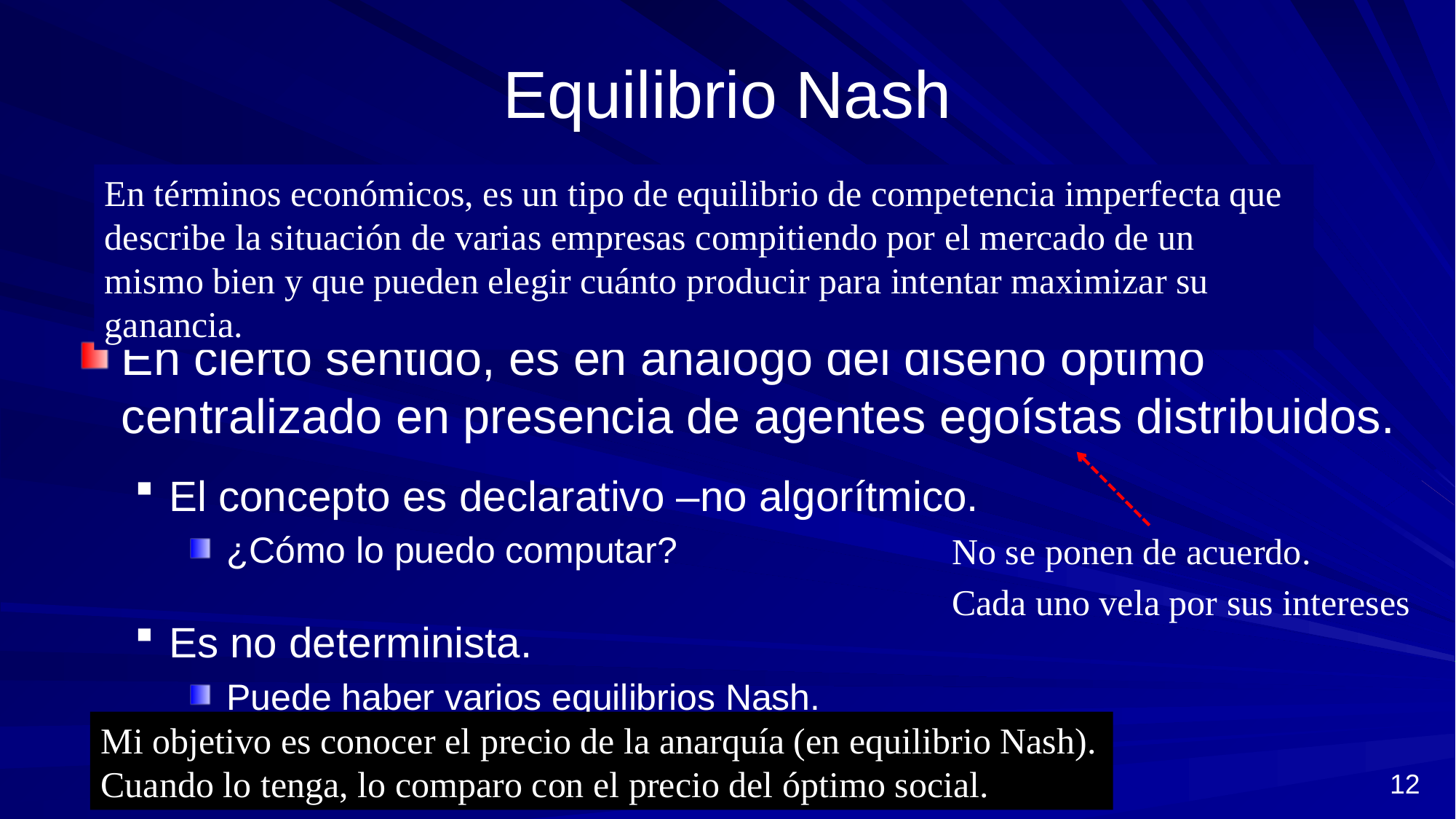

# Equilibrio Nash
En términos económicos, es un tipo de equilibrio de competencia imperfecta que describe la situación de varias empresas compitiendo por el mercado de un mismo bien y que pueden elegir cuánto producir para intentar maximizar su ganancia.
En cierto sentido, es en análogo del diseño óptimo centralizado en presencia de agentes egoístas distribuidos.

El concepto es declarativo –no algorítmico.
 ¿Cómo lo puedo computar?

Es no determinista.
 Puede haber varios equilibrios Nash.
No se ponen de acuerdo.
Cada uno vela por sus intereses
Mi objetivo es conocer el precio de la anarquía (en equilibrio Nash). Cuando lo tenga, lo comparo con el precio del óptimo social.
12